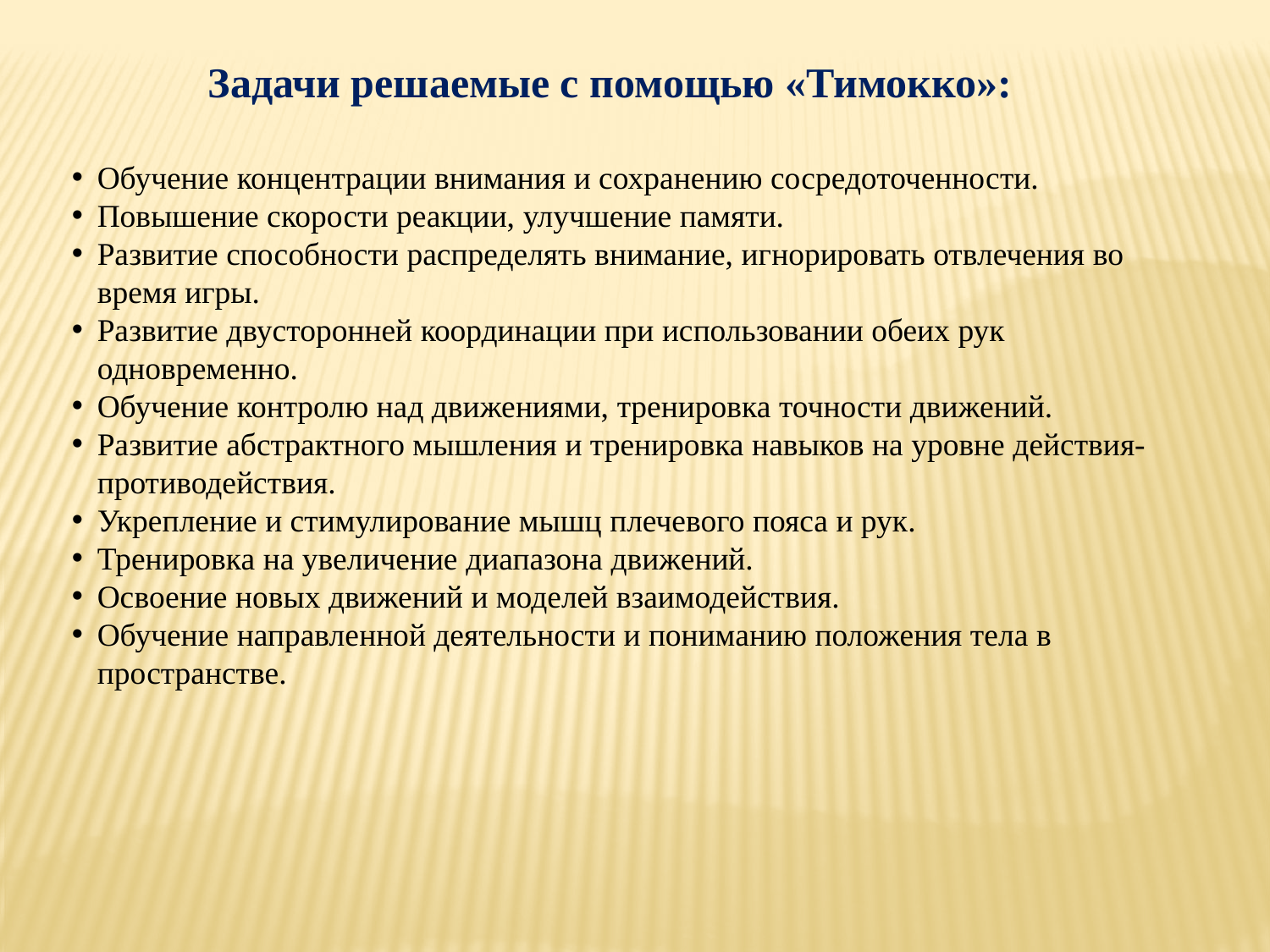

Задачи решаемые с помощью «Тимокко»:

Обучение концентрации внимания и сохранению сосредоточенности.
Повышение скорости реакции, улучшение памяти.
Развитие способности распределять внимание, игнорировать отвлечения во время игры.
Развитие двусторонней координации при использовании обеих рук одновременно.
Обучение контролю над движениями, тренировка точности движений.
Развитие абстрактного мышления и тренировка навыков на уровне действия-противодействия.
Укрепление и стимулирование мышц плечевого пояса и рук.
Тренировка на увеличение диапазона движений.
Освоение новых движений и моделей взаимодействия.
Обучение направленной деятельности и пониманию положения тела в пространстве.